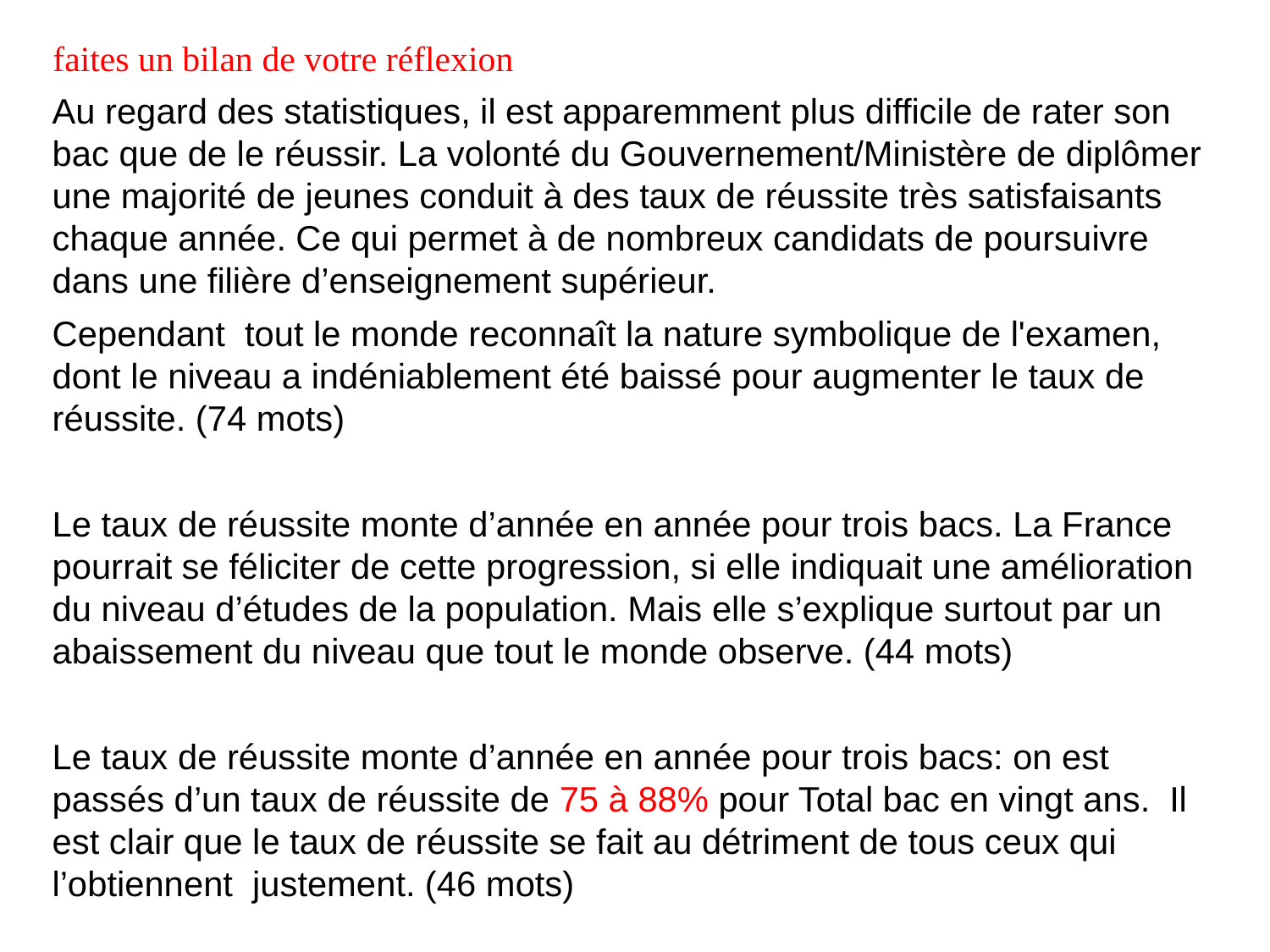

faites un bilan de votre réflexion
Au regard des statistiques, il est apparemment plus difficile de rater son bac que de le réussir. La volonté du Gouvernement/Ministère de diplômer une majorité de jeunes conduit à des taux de réussite très satisfaisants chaque année. Ce qui permet à de nombreux candidats de poursuivre dans une filière d’enseignement supérieur.
Cependant  tout le monde reconnaît la nature symbolique de l'examen, dont le niveau a indéniablement été baissé pour augmenter le taux de réussite. (74 mots)

Le taux de réussite monte d’année en année pour trois bacs. La France pourrait se féliciter de cette progression, si elle indiquait une amélioration du niveau d’études de la population. Mais elle s’explique surtout par un abaissement du niveau que tout le monde observe. (44 mots)

Le taux de réussite monte d’année en année pour trois bacs: on est passés d’un taux de réussite de 75 à 88% pour Total bac en vingt ans.  Il est clair que le taux de réussite se fait au détriment de tous ceux qui l’obtiennent  justement. (46 mots)